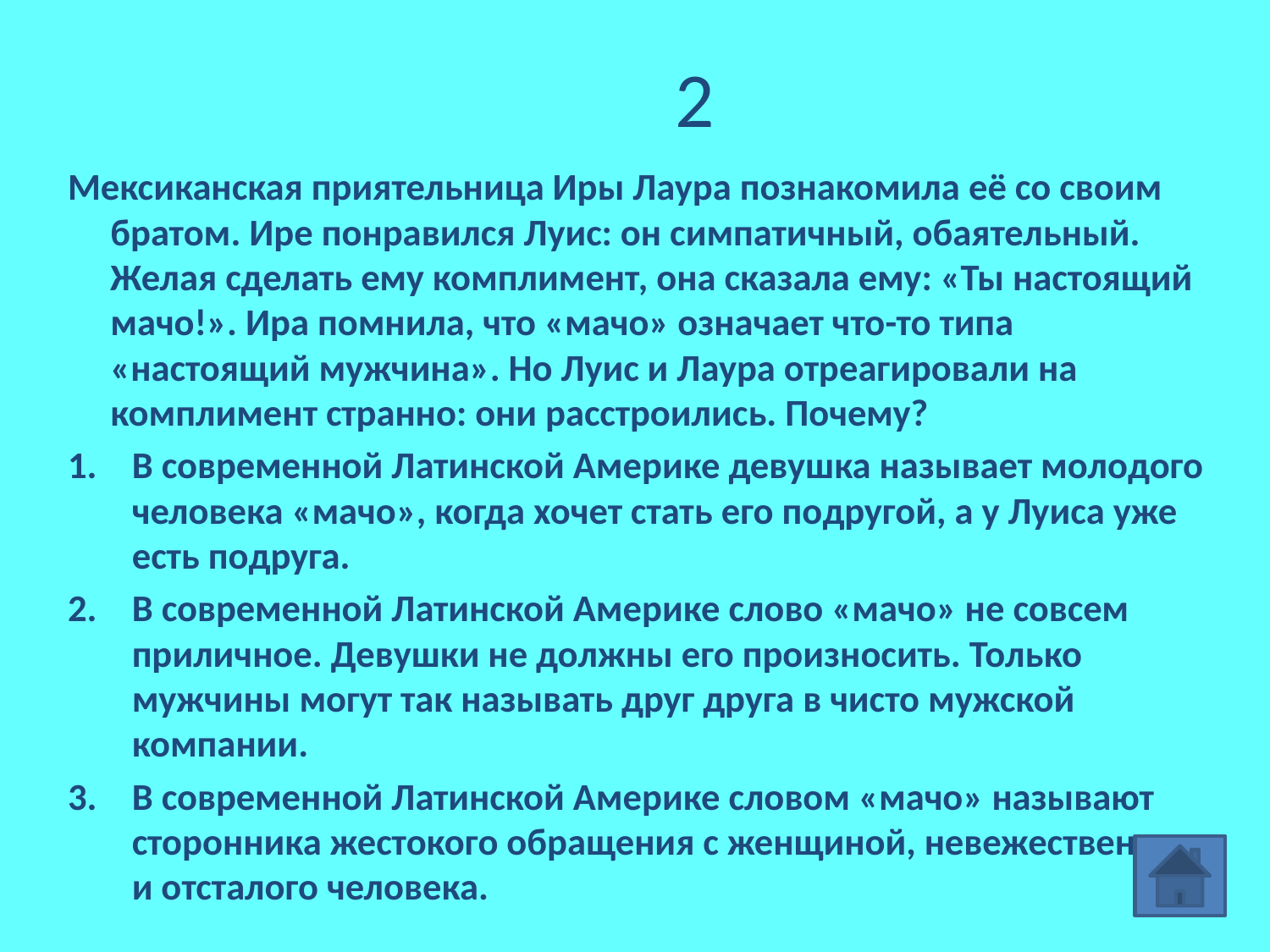

# 2
Мексиканская приятельница Иры Лаура познакомила её со своим братом. Ире понравился Луис: он симпатичный, обаятельный. Желая сделать ему комплимент, она сказала ему: «Ты настоящий мачо!». Ира помнила, что «мачо» означает что-то типа «настоящий мужчина». Но Луис и Лаура отреагировали на комплимент странно: они расстроились. Почему?
В современной Латинской Америке девушка называет молодого человека «мачо», когда хочет стать его подругой, а у Луиса уже есть подруга.
В современной Латинской Америке слово «мачо» не совсем приличное. Девушки не должны его произносить. Только мужчины могут так называть друг друга в чисто мужской компании.
В современной Латинской Америке словом «мачо» называют сторонника жестокого обращения с женщиной, невежественного и отсталого человека.